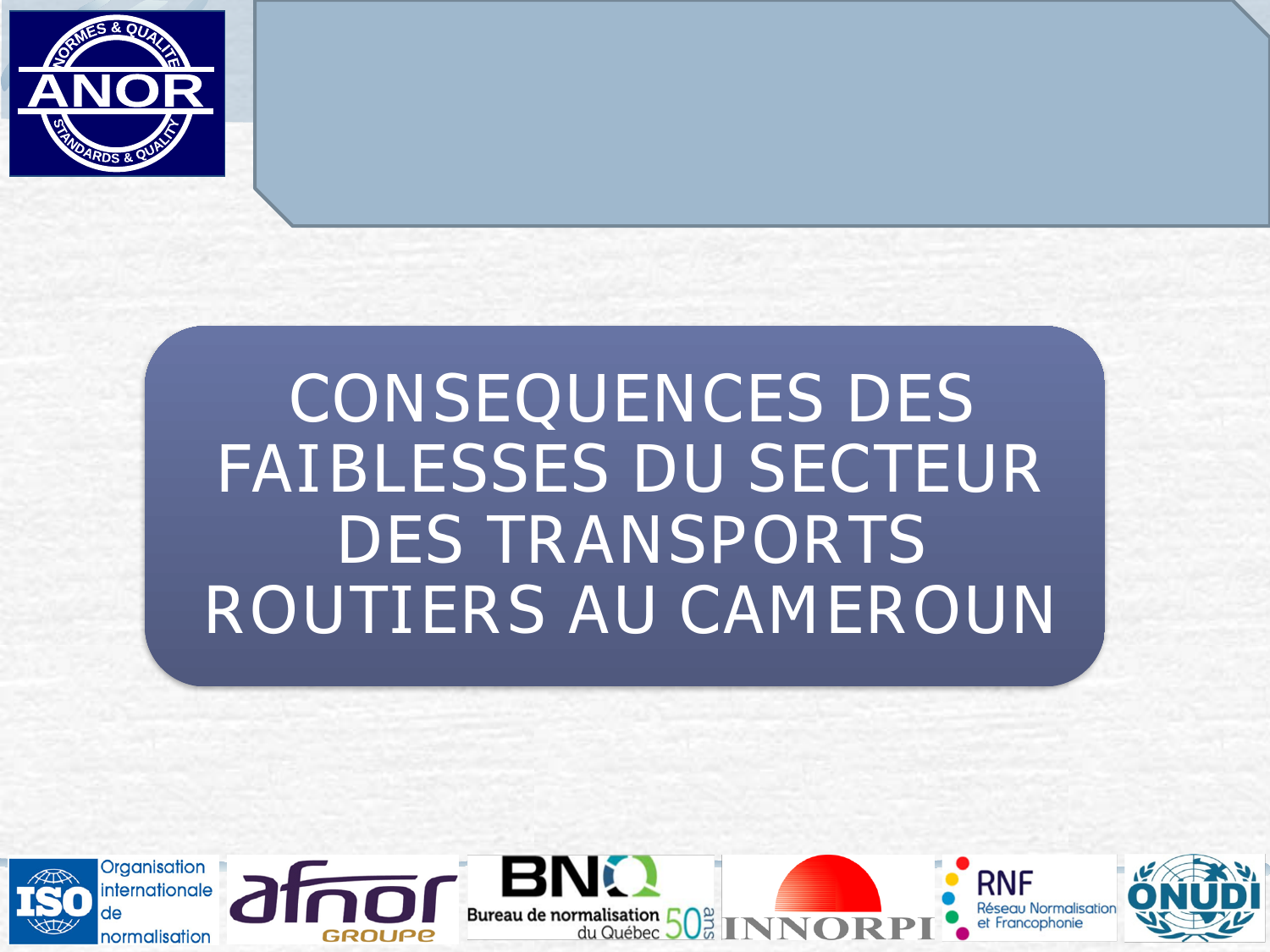

CONSEQUENCES DES FAIBLESSES DU SECTEUR DES TRANSPORTS ROUTIERS AU CAMEROUN